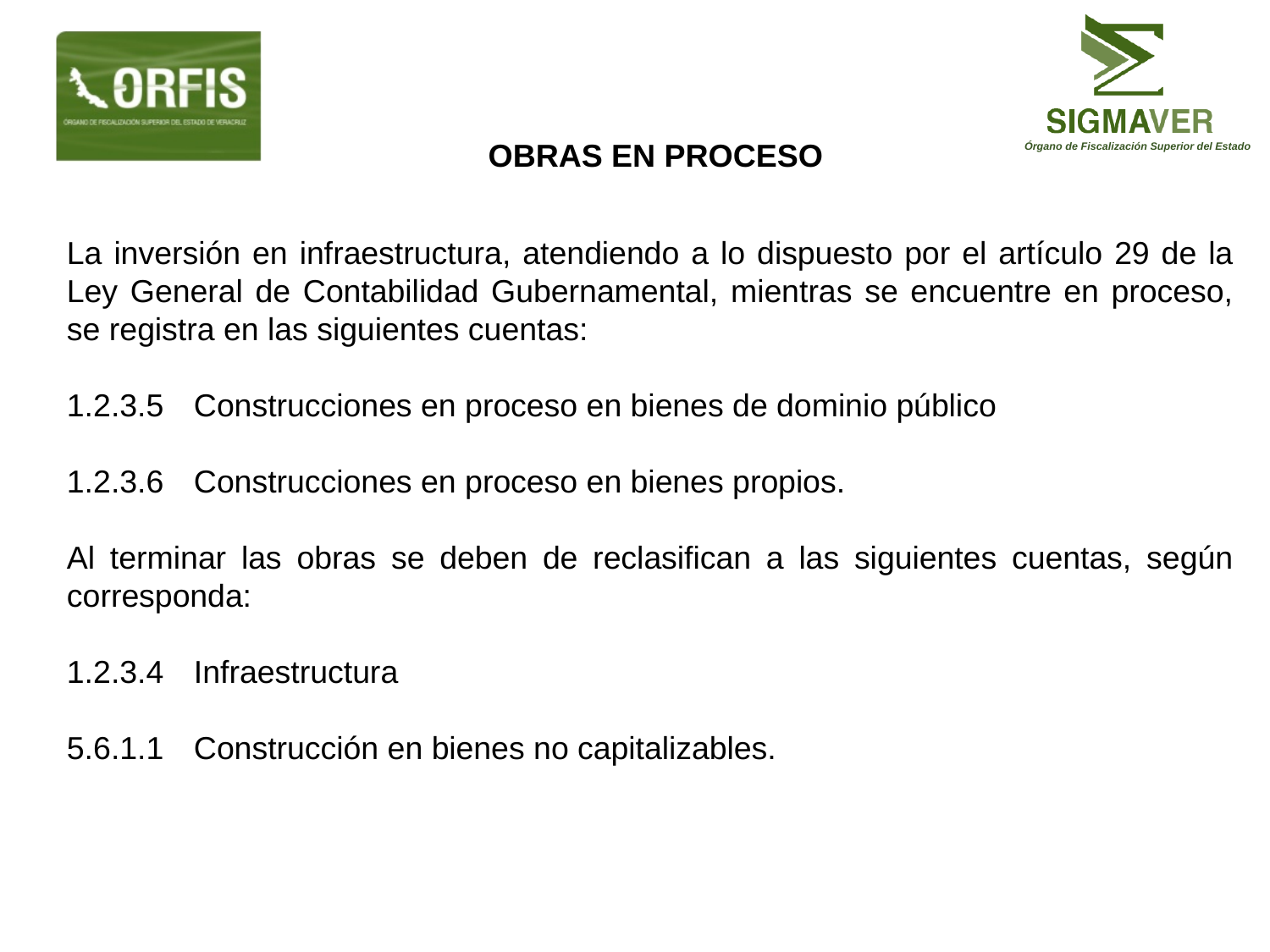

# OBRAS EN PROCESO
La inversión en infraestructura, atendiendo a lo dispuesto por el artículo 29 de la Ley General de Contabilidad Gubernamental, mientras se encuentre en proceso, se registra en las siguientes cuentas:

1.2.3.5	Construcciones en proceso en bienes de dominio público

1.2.3.6	Construcciones en proceso en bienes propios.

Al terminar las obras se deben de reclasifican a las siguientes cuentas, según corresponda:

1.2.3.4	Infraestructura

5.6.1.1	Construcción en bienes no capitalizables.